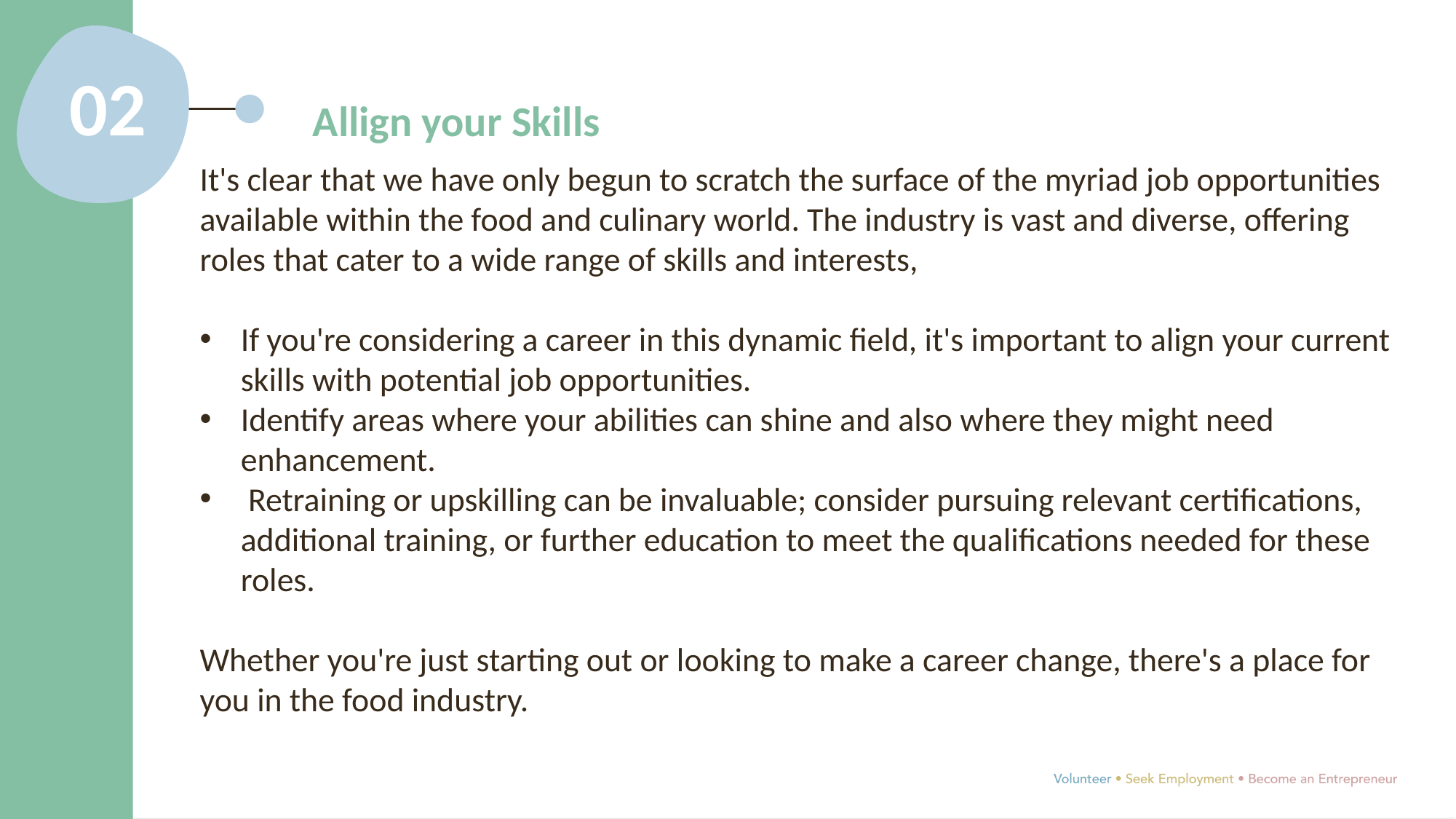

02
Allign your Skills

It's clear that we have only begun to scratch the surface of the myriad job opportunities available within the food and culinary world. The industry is vast and diverse, offering roles that cater to a wide range of skills and interests,

If you're considering a career in this dynamic field, it's important to align your current skills with potential job opportunities.
Identify areas where your abilities can shine and also where they might need enhancement.
 Retraining or upskilling can be invaluable; consider pursuing relevant certifications, additional training, or further education to meet the qualifications needed for these roles.

Whether you're just starting out or looking to make a career change, there's a place for you in the food industry.